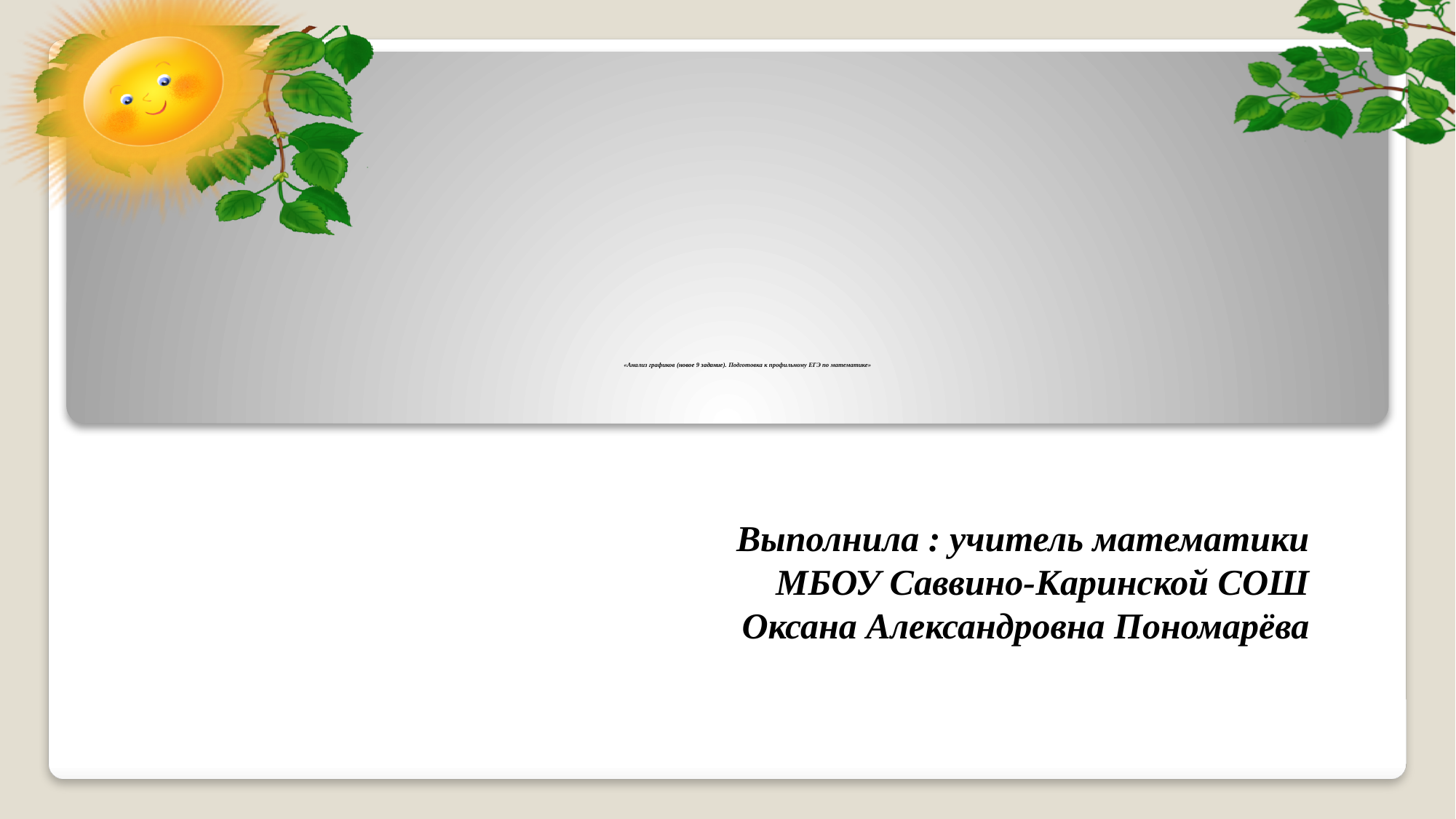

# «Анализ графиков (новое 9 задание). Подготовка к профильному ЕГЭ по математике»
Выполнила : учитель математики
МБОУ Саввино-Каринской СОШ
Оксана Александровна Пономарёва